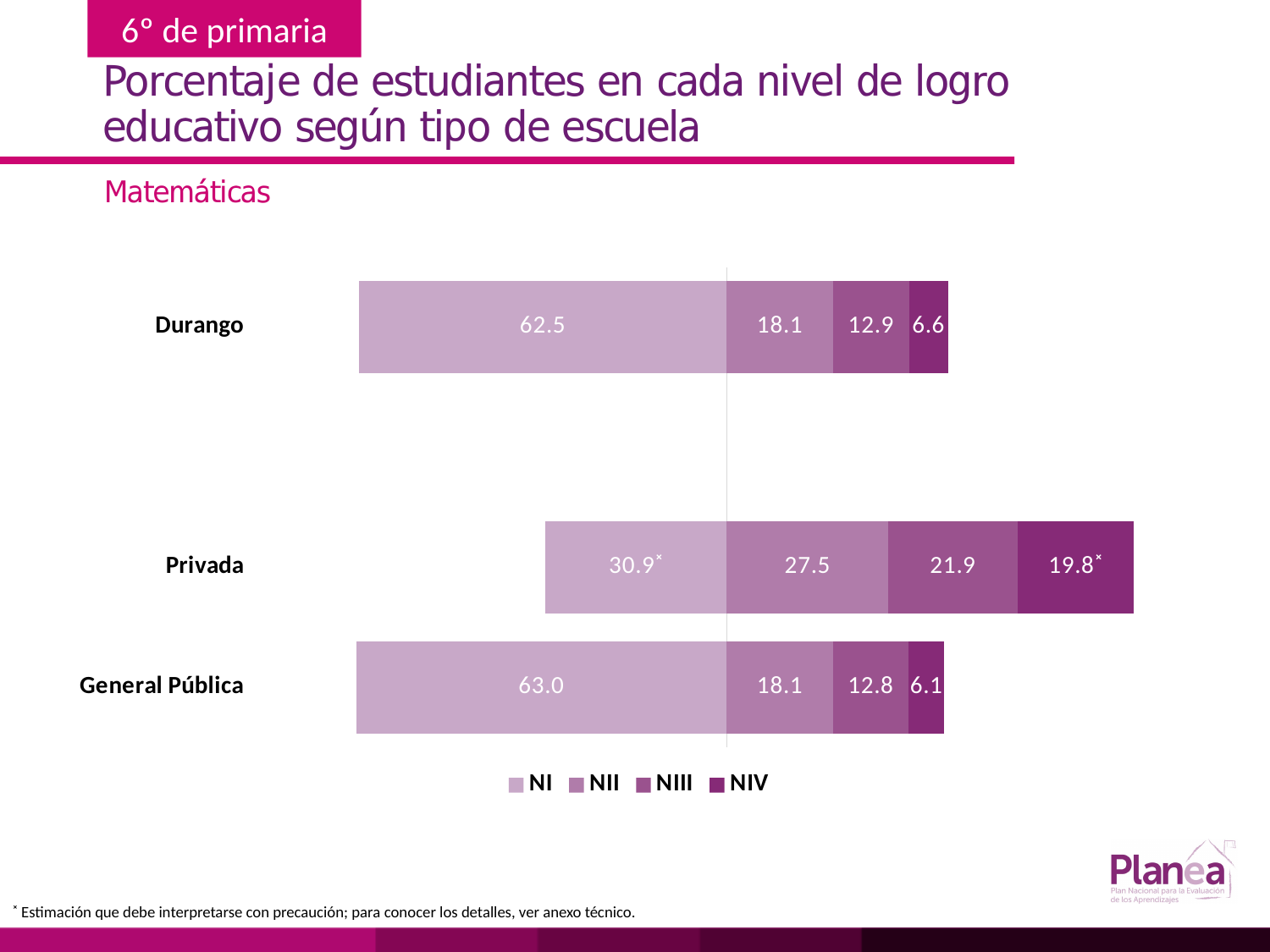

# Porcentaje de estudiantes en cada nivel de logro educativo según tipo de escuela

Matemáticas

### Chart

| Category |  |  |  |  |
|---|---|---|---|---|
| General Pública | -63.0 | 18.1 | 12.8 | 6.1 |
| Privada | -30.9 | 27.5 | 21.9 | 19.8 |
|  | None | None | None | None |
| Durango | -62.5 | 18.1 | 12.9 | 6.6 |
˟ Estimación que debe interpretarse con precaución; para conocer los detalles, ver anexo técnico.